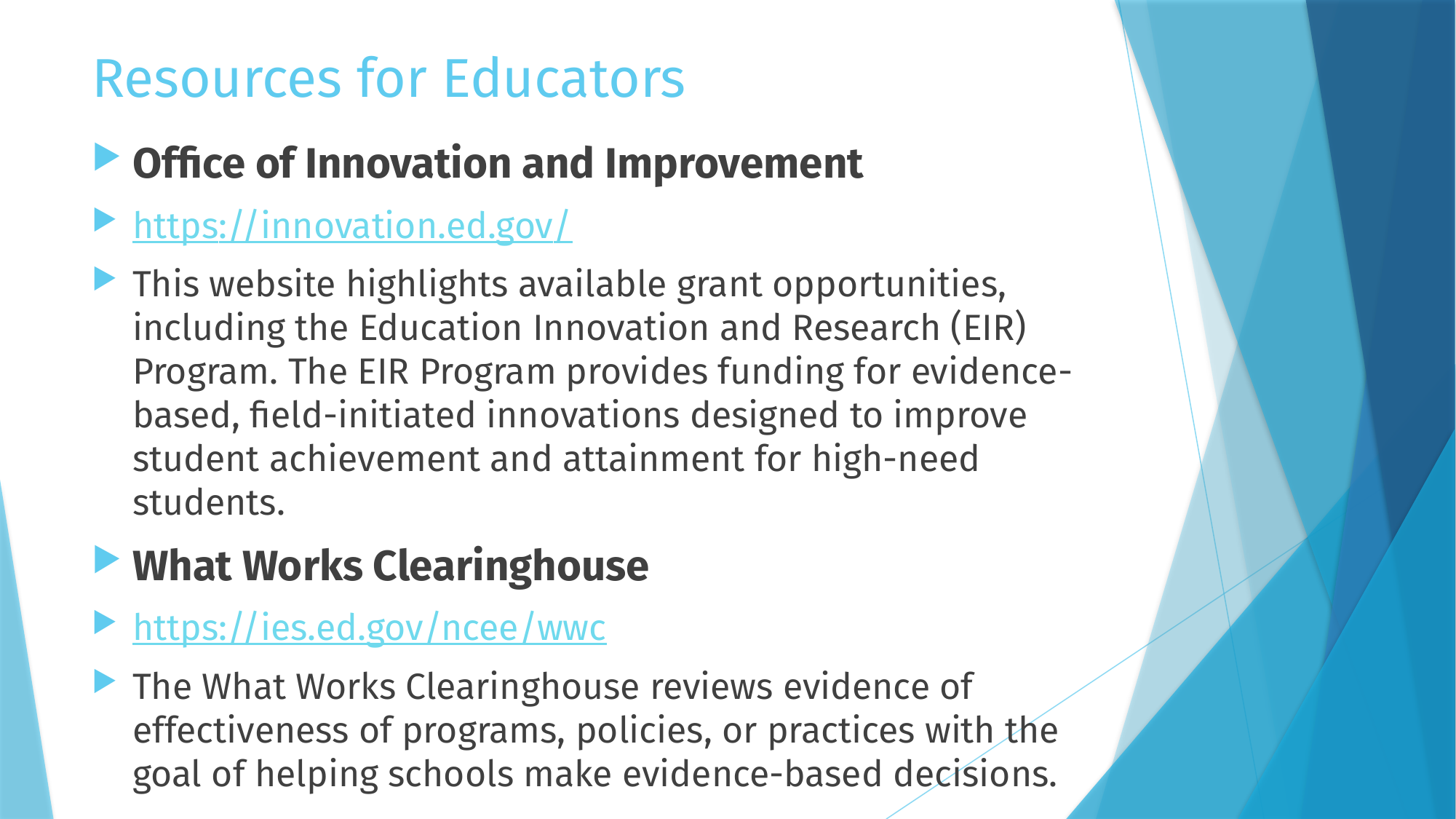

# Resources for Educators
Office of Innovation and Improvement
https://innovation.ed.gov/
This website highlights available grant opportunities, including the Education Innovation and Research (EIR) Program. The EIR Program provides funding for evidence-based, field-initiated innovations designed to improve student achievement and attainment for high-need students.
What Works Clearinghouse
https://ies.ed.gov/ncee/wwc
The What Works Clearinghouse reviews evidence of effectiveness of programs, policies, or practices with the goal of helping schools make evidence-based decisions.